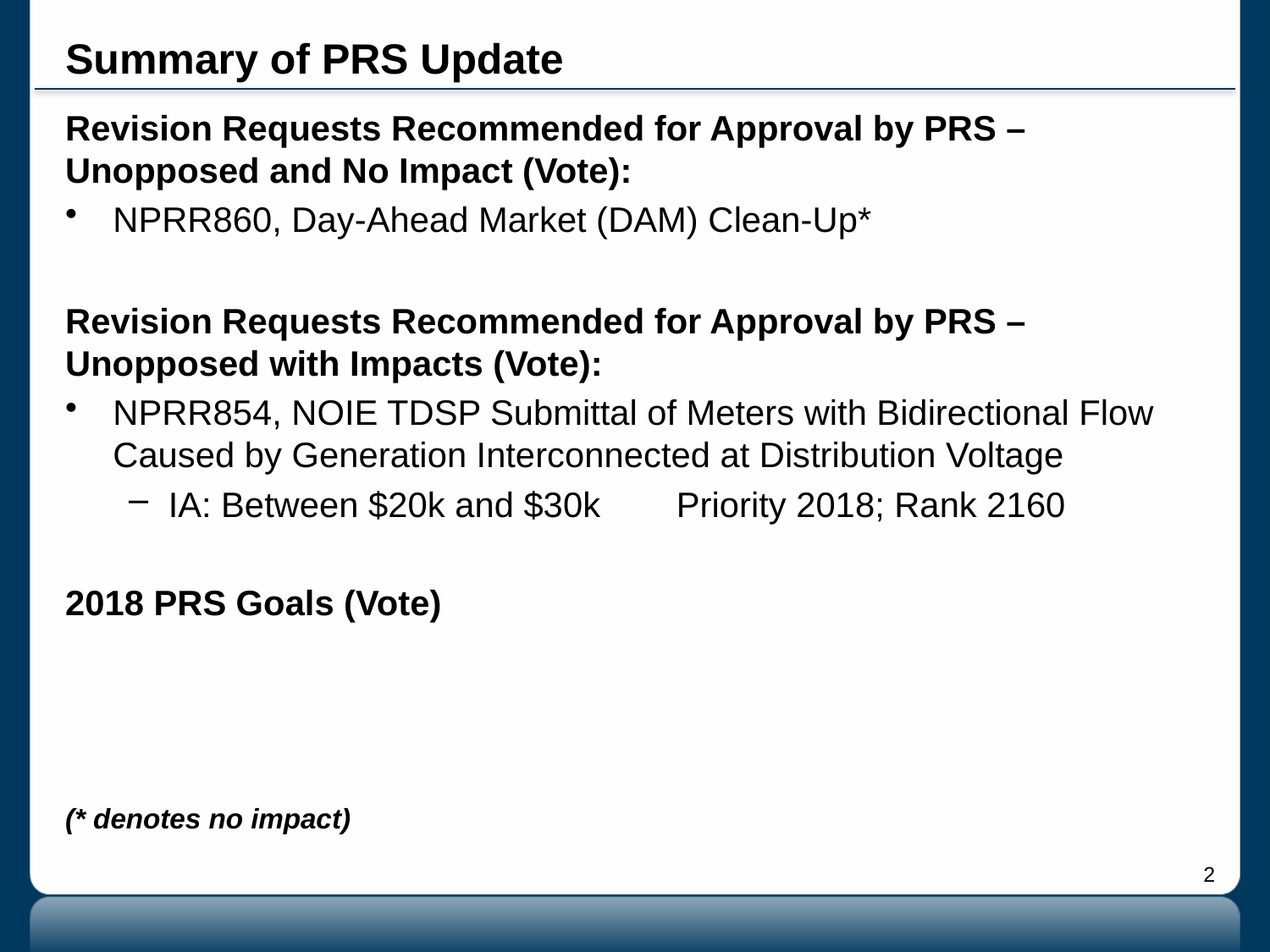

# Summary of PRS Update
Revision Requests Recommended for Approval by PRS – Unopposed and No Impact (Vote):
NPRR860, Day-Ahead Market (DAM) Clean-Up*

Revision Requests Recommended for Approval by PRS – Unopposed with Impacts (Vote):
NPRR854, NOIE TDSP Submittal of Meters with Bidirectional Flow Caused by Generation Interconnected at Distribution Voltage
IA: Between $20k and $30k	Priority 2018; Rank 2160

2018 PRS Goals (Vote)

(* denotes no impact)